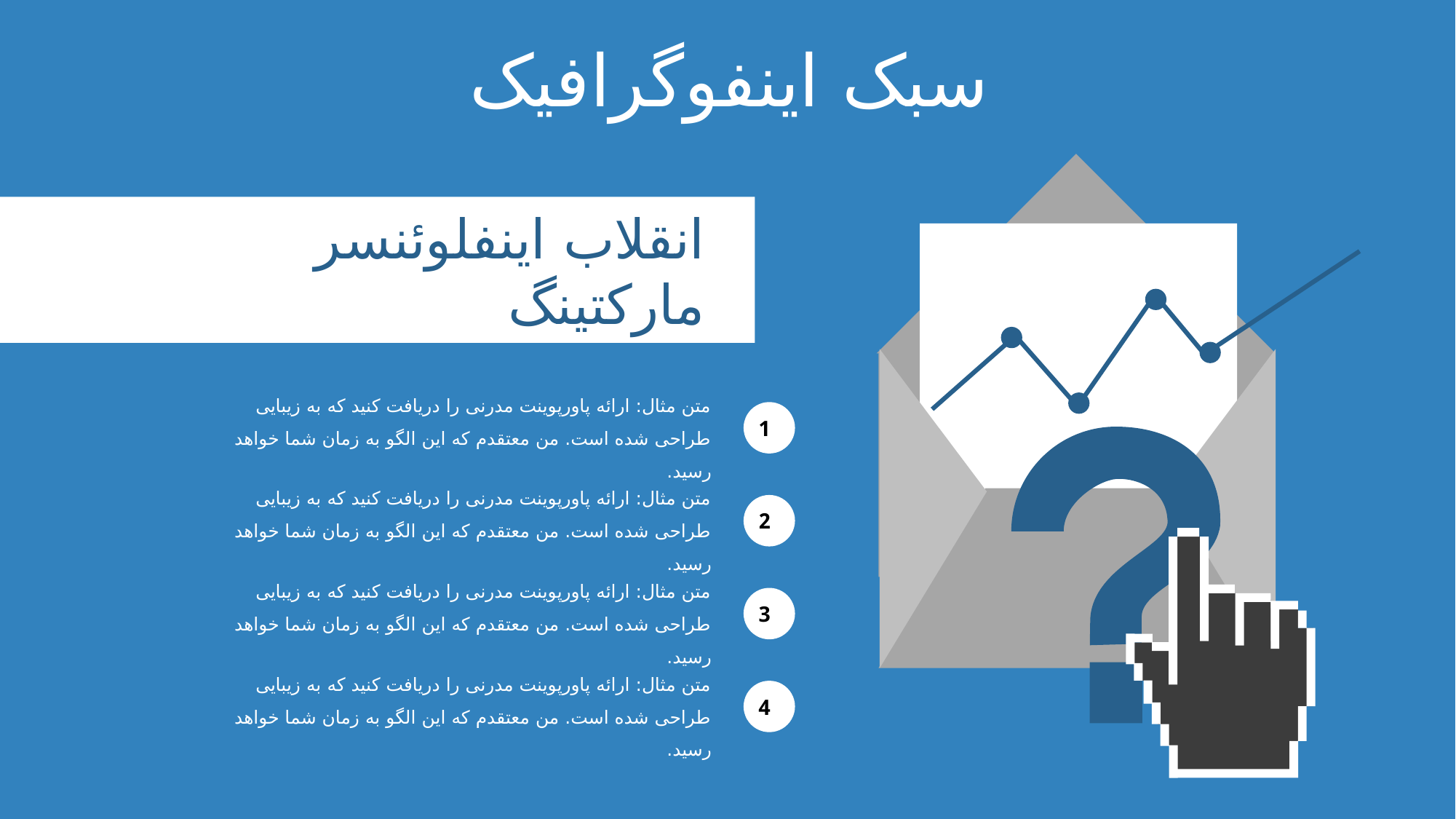

سبک اینفوگرافیک

انقلاب اینفلوئنسر مارکتینگ
متن مثال: ارائه پاورپوینت مدرنی را دریافت کنید که به زیبایی طراحی شده است. من معتقدم که این الگو به زمان شما خواهد رسید.

1

متن مثال: ارائه پاورپوینت مدرنی را دریافت کنید که به زیبایی طراحی شده است. من معتقدم که این الگو به زمان شما خواهد رسید.

2

متن مثال: ارائه پاورپوینت مدرنی را دریافت کنید که به زیبایی طراحی شده است. من معتقدم که این الگو به زمان شما خواهد رسید.

3
متن مثال: ارائه پاورپوینت مدرنی را دریافت کنید که به زیبایی طراحی شده است. من معتقدم که این الگو به زمان شما خواهد رسید.

4